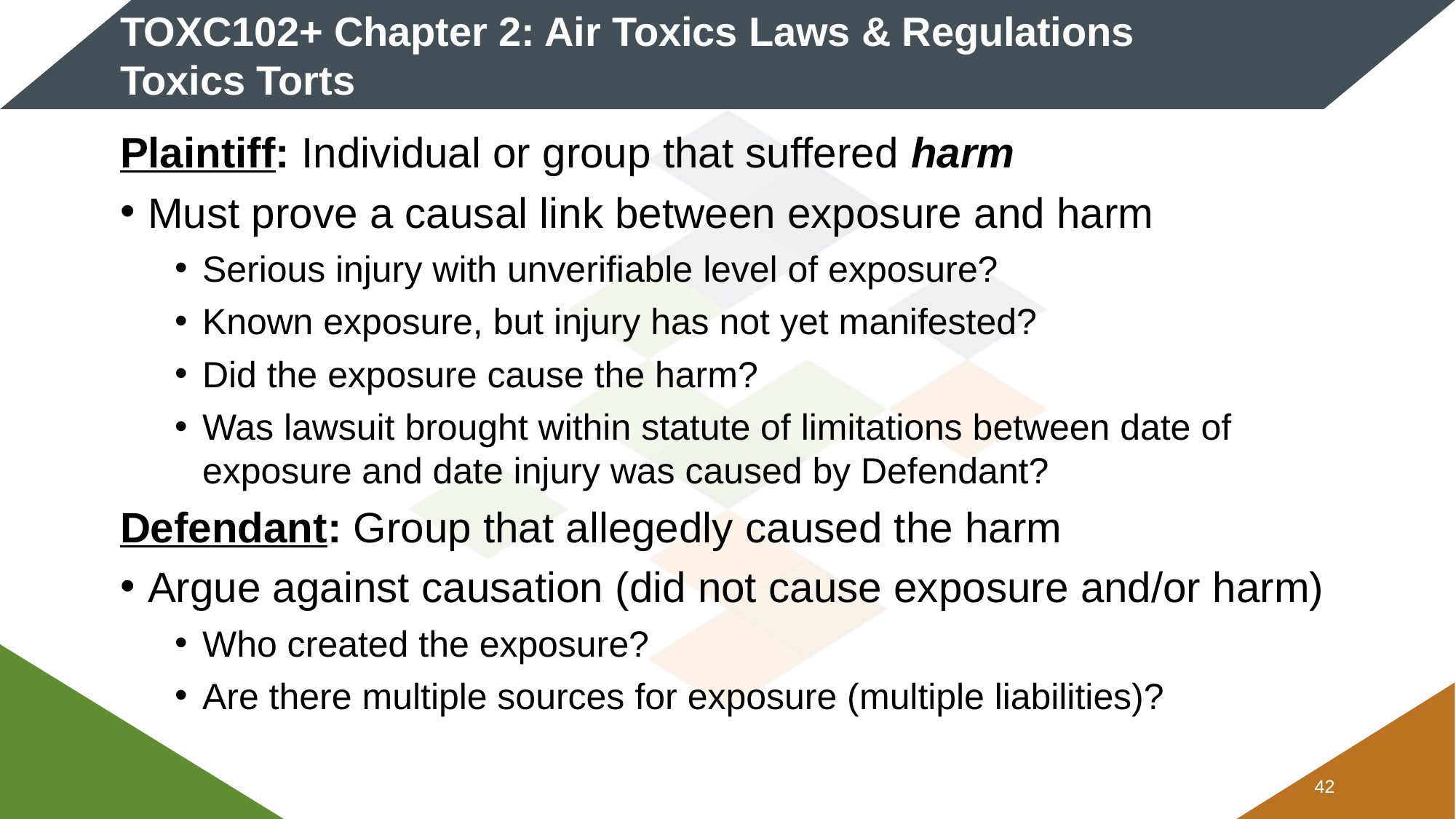

# TOXC102+ Chapter 2: Air Toxics Laws & Regulations Toxics Torts
Plaintiff: Individual or group that suffered harm
Must prove a causal link between exposure and harm
Serious injury with unverifiable level of exposure?
Known exposure, but injury has not yet manifested?
Did the exposure cause the harm?
Was lawsuit brought within statute of limitations between date of exposure and date injury was caused by Defendant?
Defendant: Group that allegedly caused the harm
Argue against causation (did not cause exposure and/or harm)
Who created the exposure?
Are there multiple sources for exposure (multiple liabilities)?
42